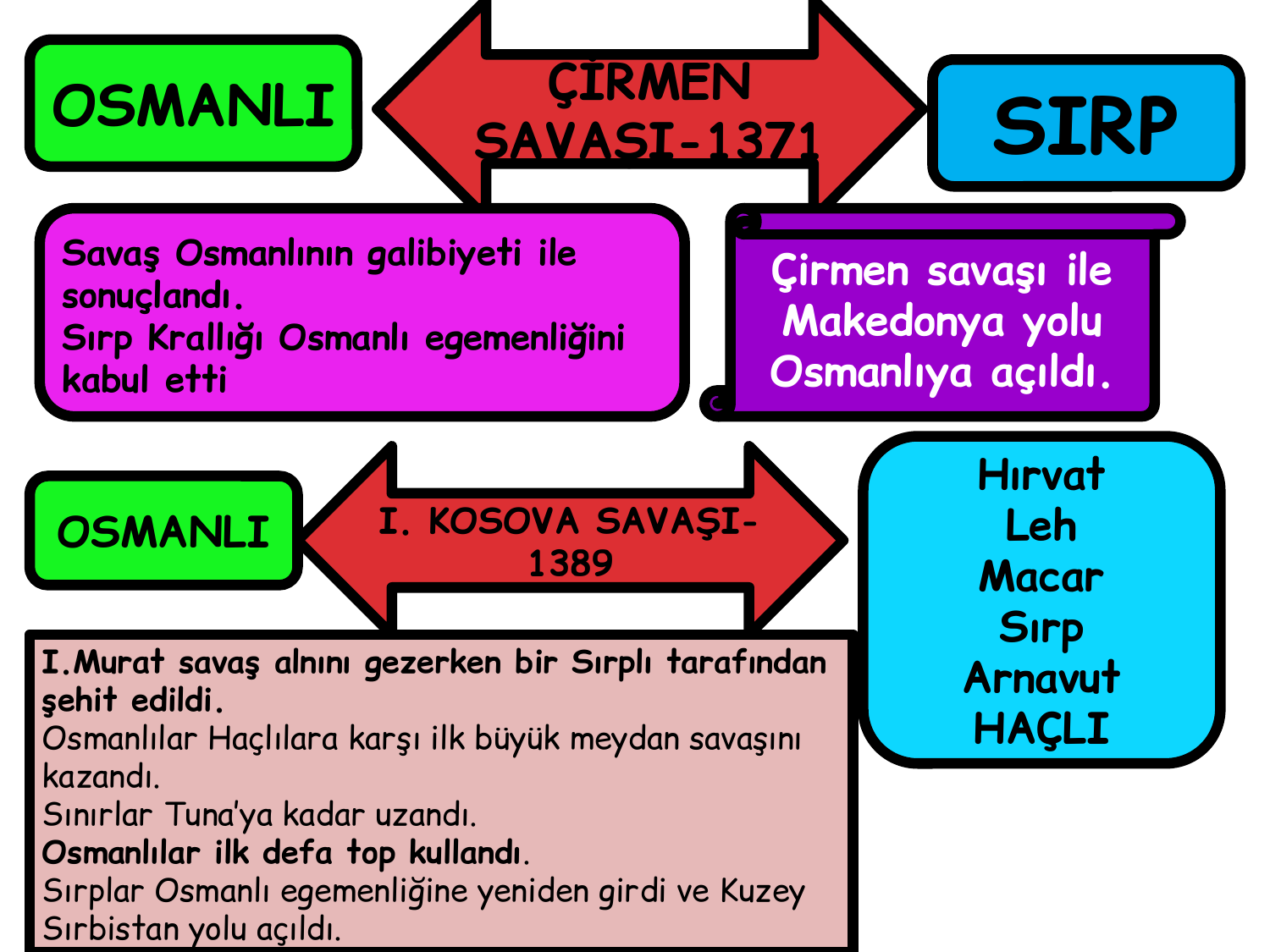

ÇİRMEN SAVAŞI-1371
OSMANLI
SIRP

Savaş Osmanlının galibiyeti ile sonuçlandı.
Sırp Krallığı Osmanlı egemenliğini kabul etti

Çirmen savaşı ile Makedonya yolu Osmanlıya açıldı.
Hırvat
Leh
Macar
Sırp
Arnavut
HAÇLI
I. KOSOVA SAVAŞI-1389
OSMANLI

I.Murat savaş alnını gezerken bir Sırplı tarafından şehit edildi.
Osmanlılar Haçlılara karşı ilk büyük meydan savaşını kazandı.
Sınırlar Tuna’ya kadar uzandı.
Osmanlılar ilk defa top kullandı.
Sırplar Osmanlı egemenliğine yeniden girdi ve Kuzey Sırbistan yolu açıldı.